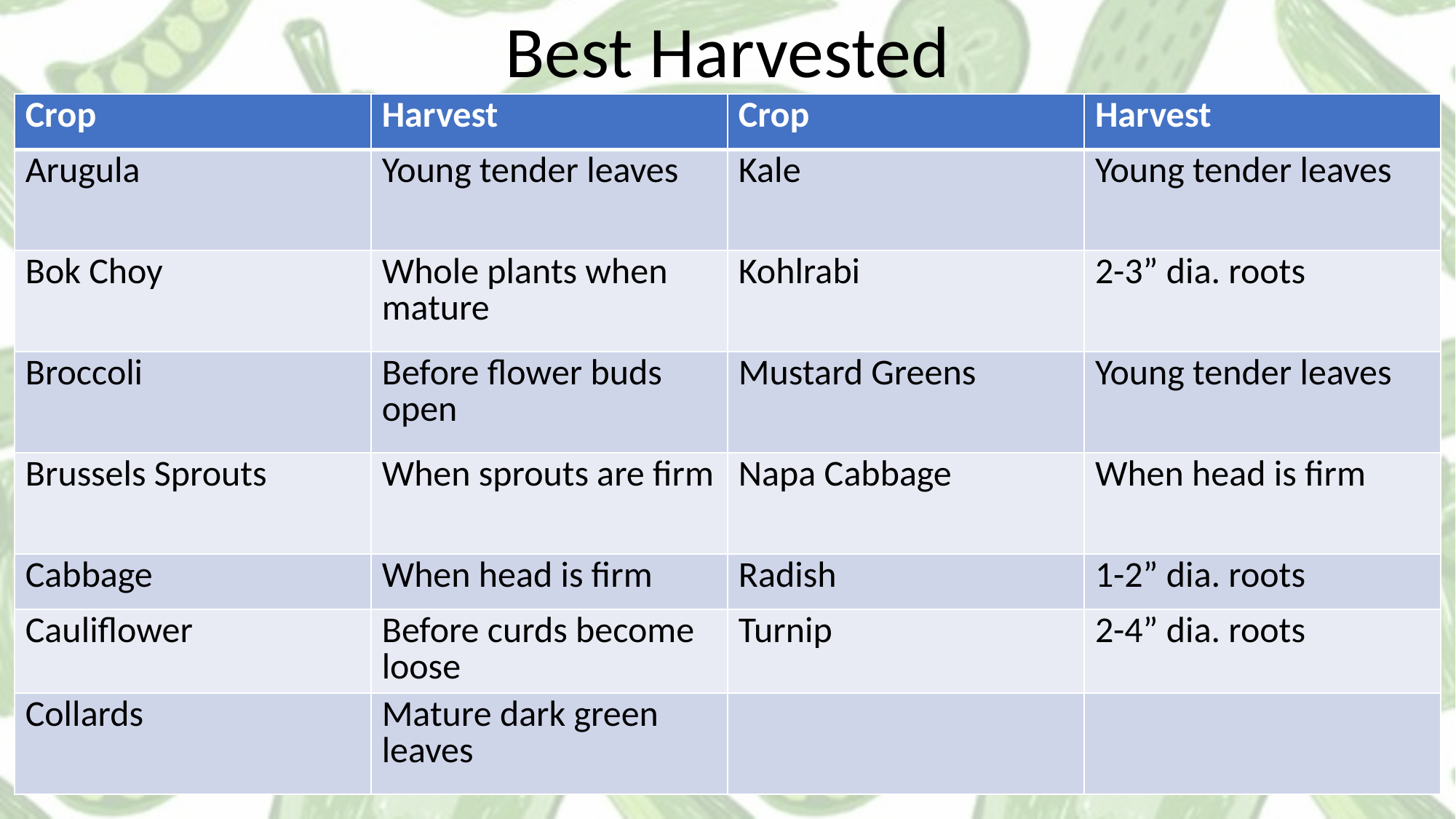

Best Harvested
| Crop | Harvest | Crop | Harvest |
| --- | --- | --- | --- |
| Arugula | Young tender leaves | Kale | Young tender leaves |
| Bok Choy | Whole plants when mature | Kohlrabi | 2-3” dia. roots |
| Broccoli | Before flower buds open | Mustard Greens | Young tender leaves |
| Brussels Sprouts | When sprouts are firm | Napa Cabbage | When head is firm |
| Cabbage | When head is firm | Radish | 1-2” dia. roots |
| Cauliflower | Before curds become loose | Turnip | 2-4” dia. roots |
| Collards | Mature dark green leaves |  |  |